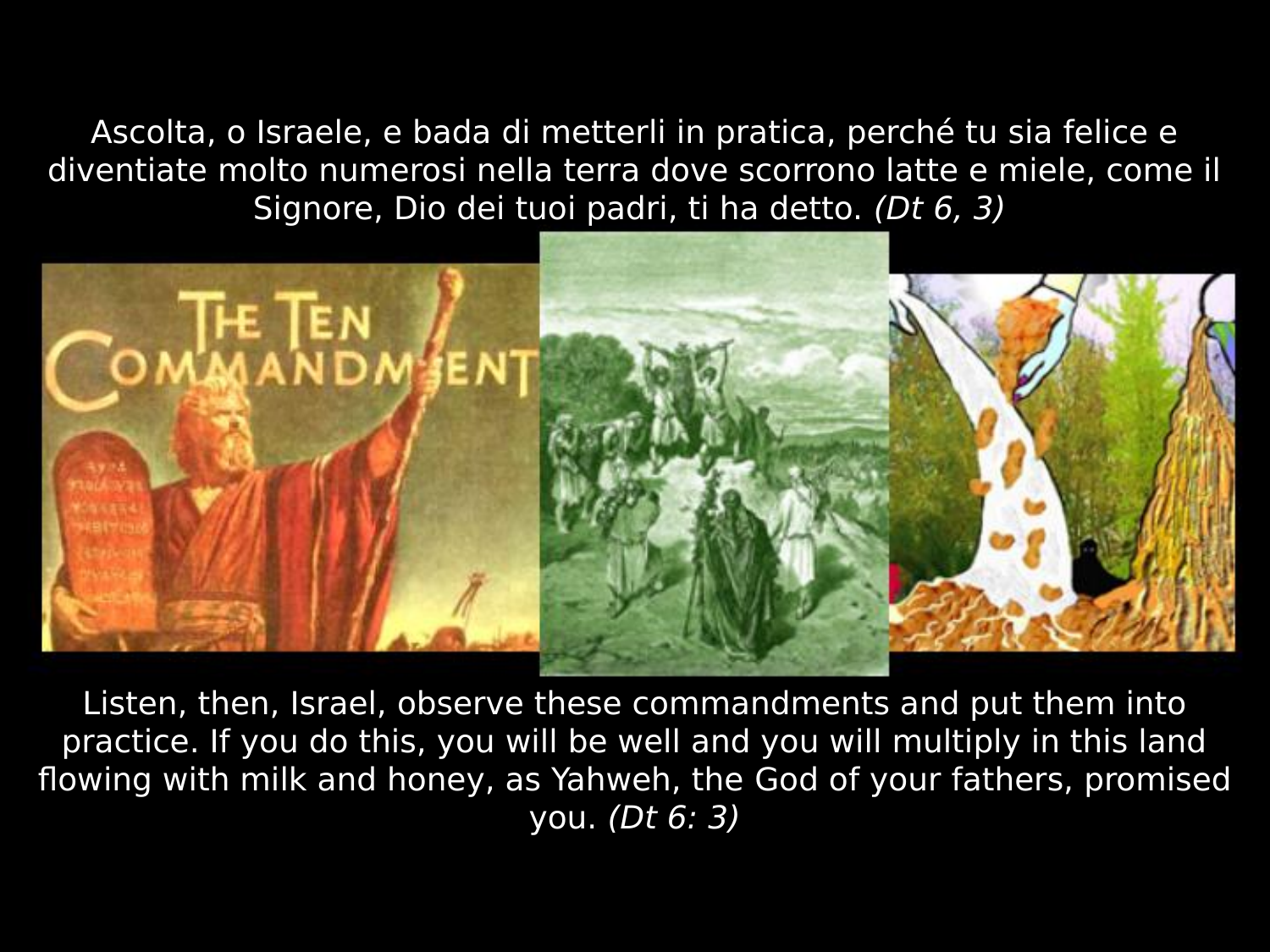

#
Ascolta, o Israele, e bada di metterli in pratica, perché tu sia felice e diventiate molto numerosi nella terra dove scorrono latte e miele, come il Signore, Dio dei tuoi padri, ti ha detto. (Dt 6, 3)
Listen, then, Israel, observe these commandments and put them into practice. If you do this, you will be well and you will multiply in this land flowing with milk and honey, as Yahweh, the God of your fathers, promised you. (Dt 6: 3)